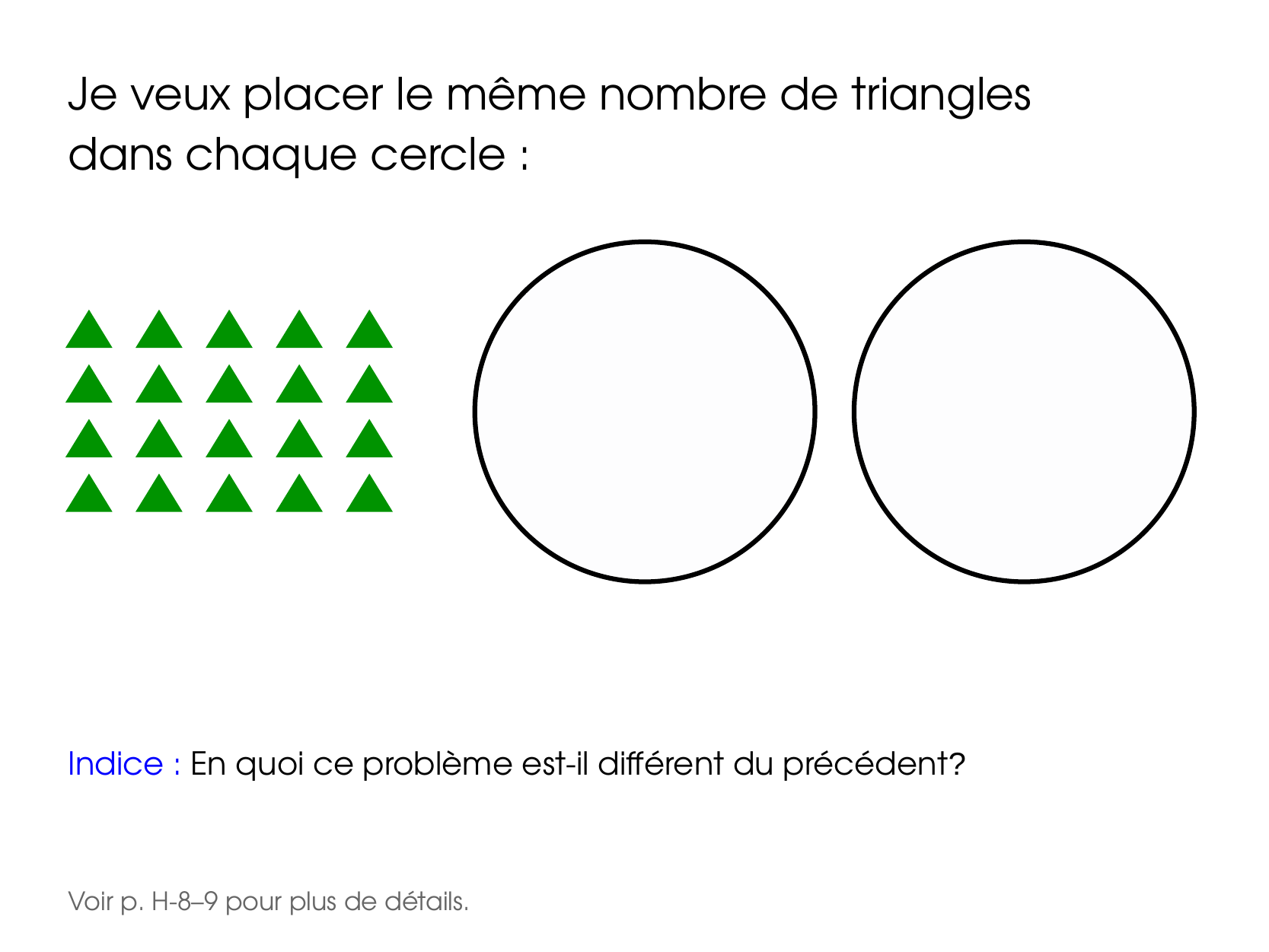

Je veux placer le même nombre de triangles dans chaque cercle :

Indice : En quoi ce problème est-il différent du précédent?
Voir p. H-8–9 pour plus de détails.